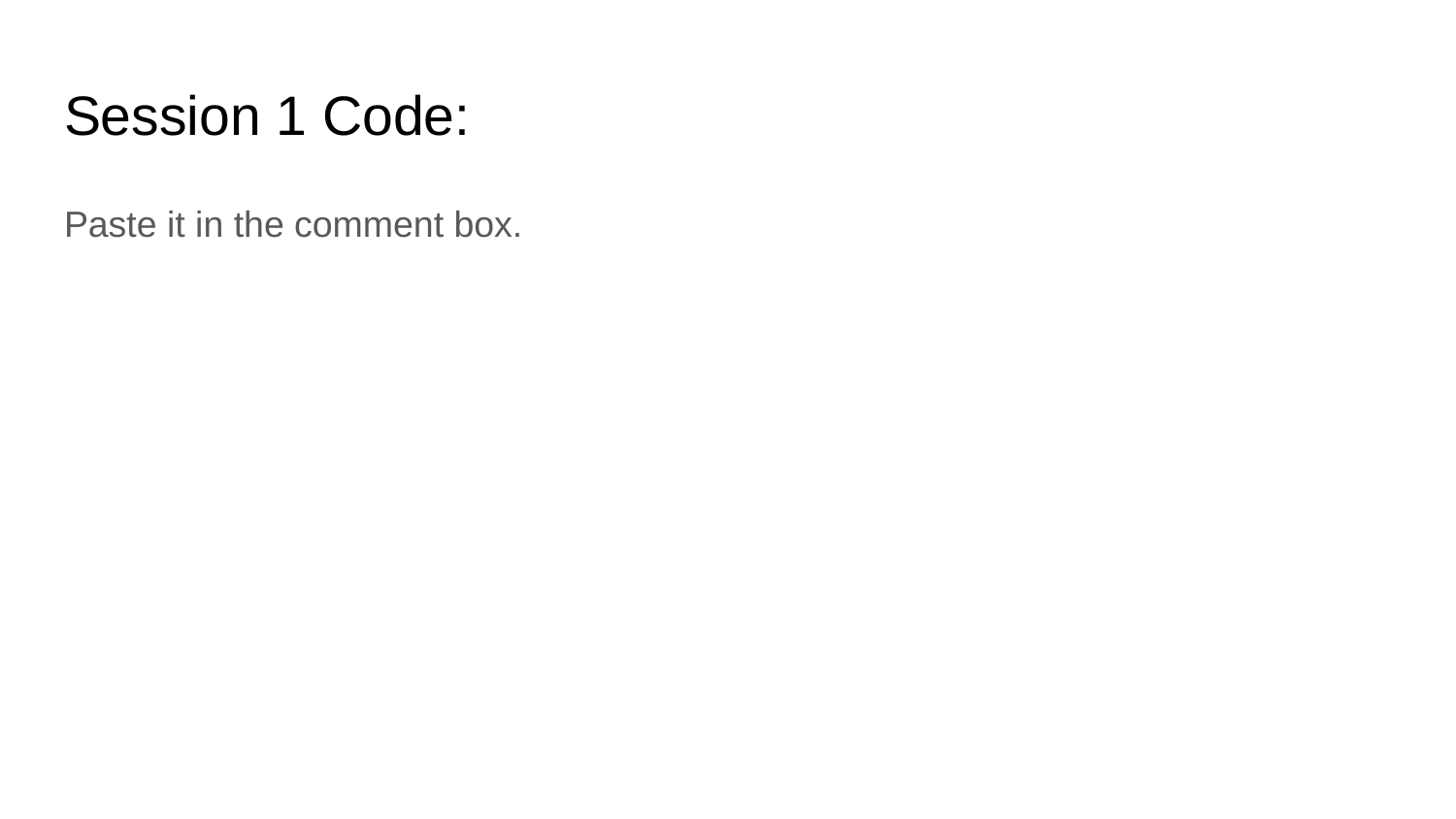

# Session 1 Code:
Paste it in the comment box.